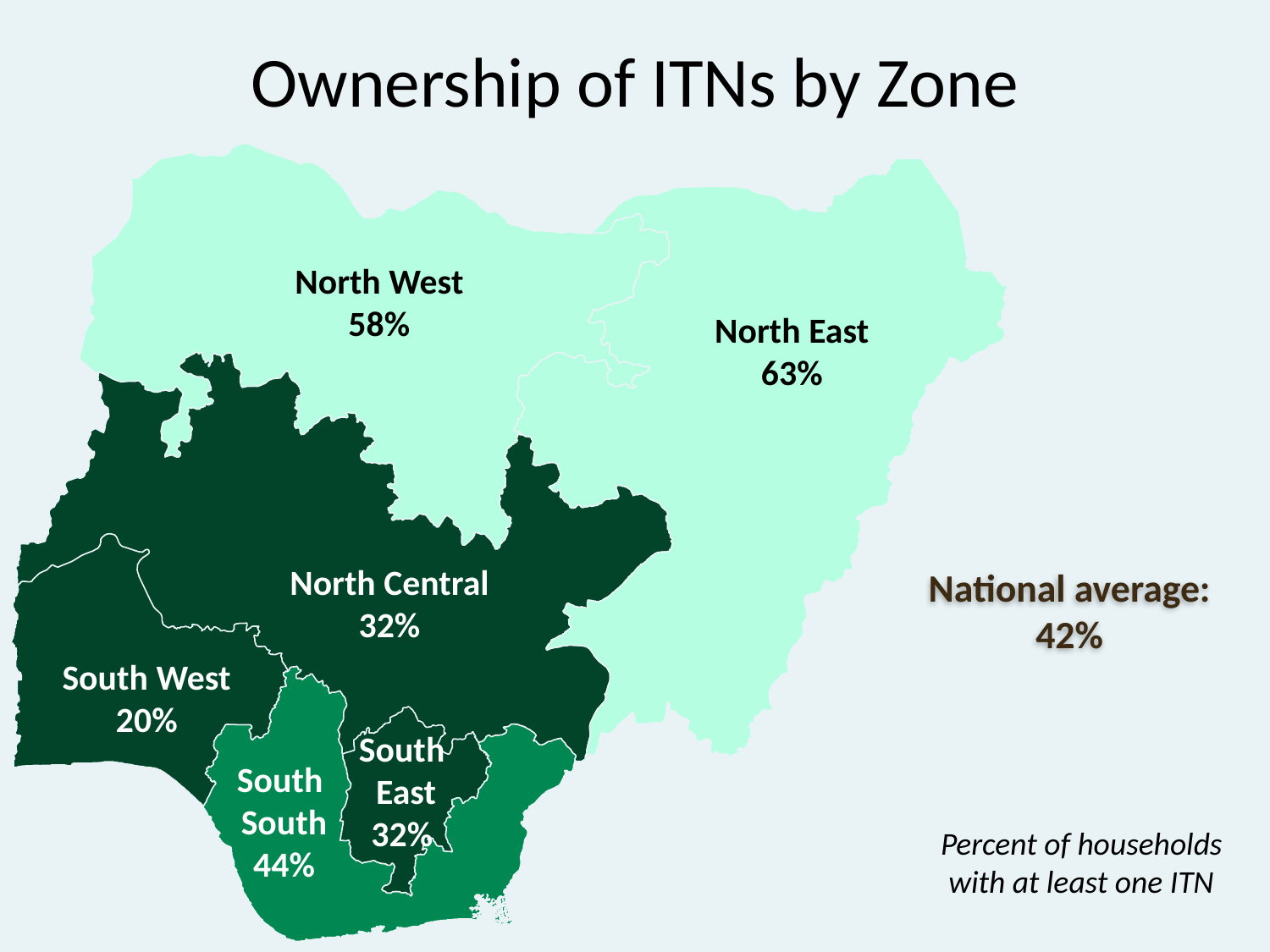

# Ownership of ITNs by Zone

North West
58%
North East
63%
National average: 42%
North Central
32%
South West
20%
South
 East
32%
South
South
44%
Percent of households with at least one ITN